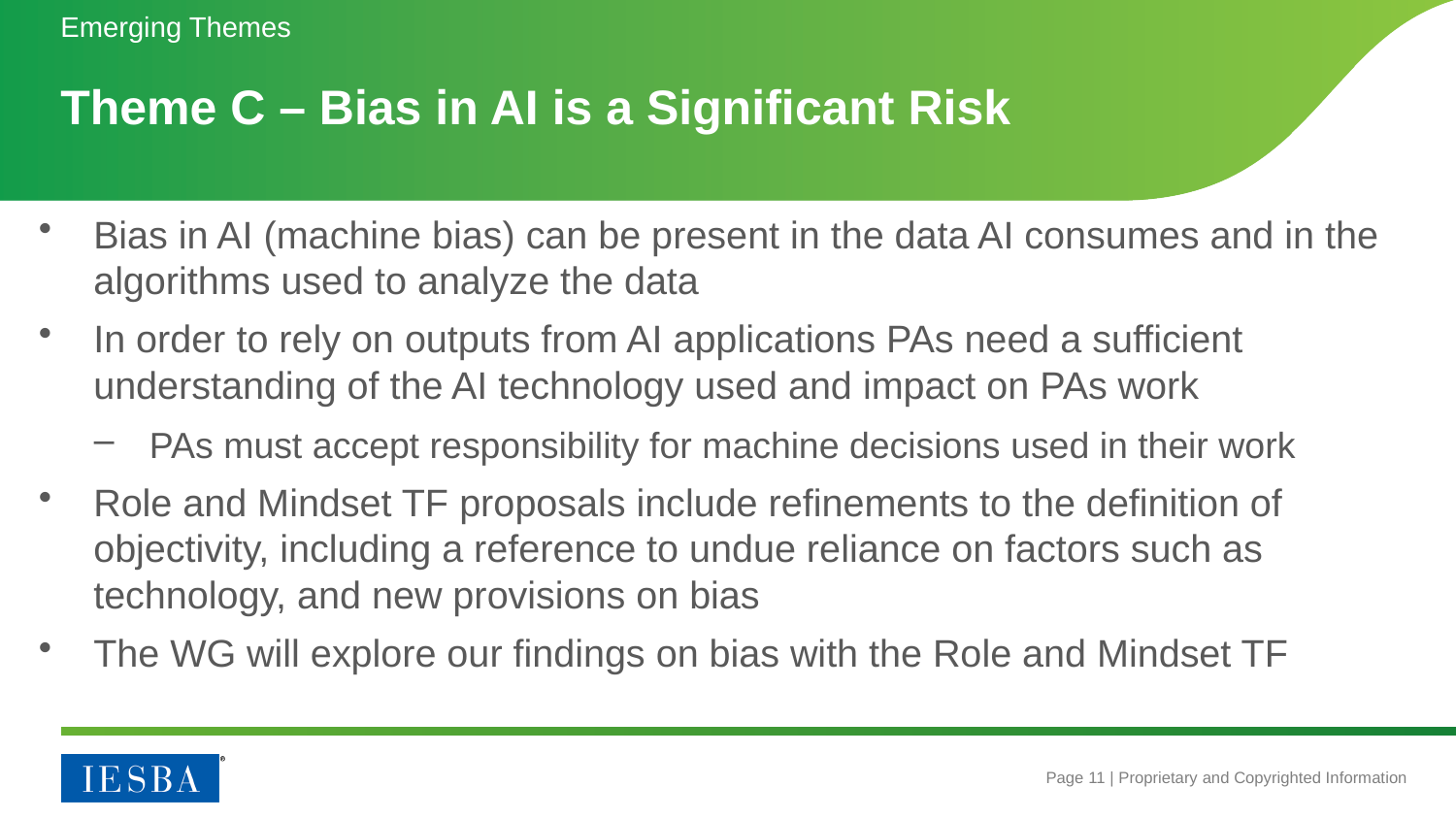

Emerging Themes
# Theme C – Bias in AI is a Significant Risk
Bias in AI (machine bias) can be present in the data AI consumes and in the algorithms used to analyze the data
In order to rely on outputs from AI applications PAs need a sufficient understanding of the AI technology used and impact on PAs work
PAs must accept responsibility for machine decisions used in their work
Role and Mindset TF proposals include refinements to the definition of objectivity, including a reference to undue reliance on factors such as technology, and new provisions on bias
The WG will explore our findings on bias with the Role and Mindset TF